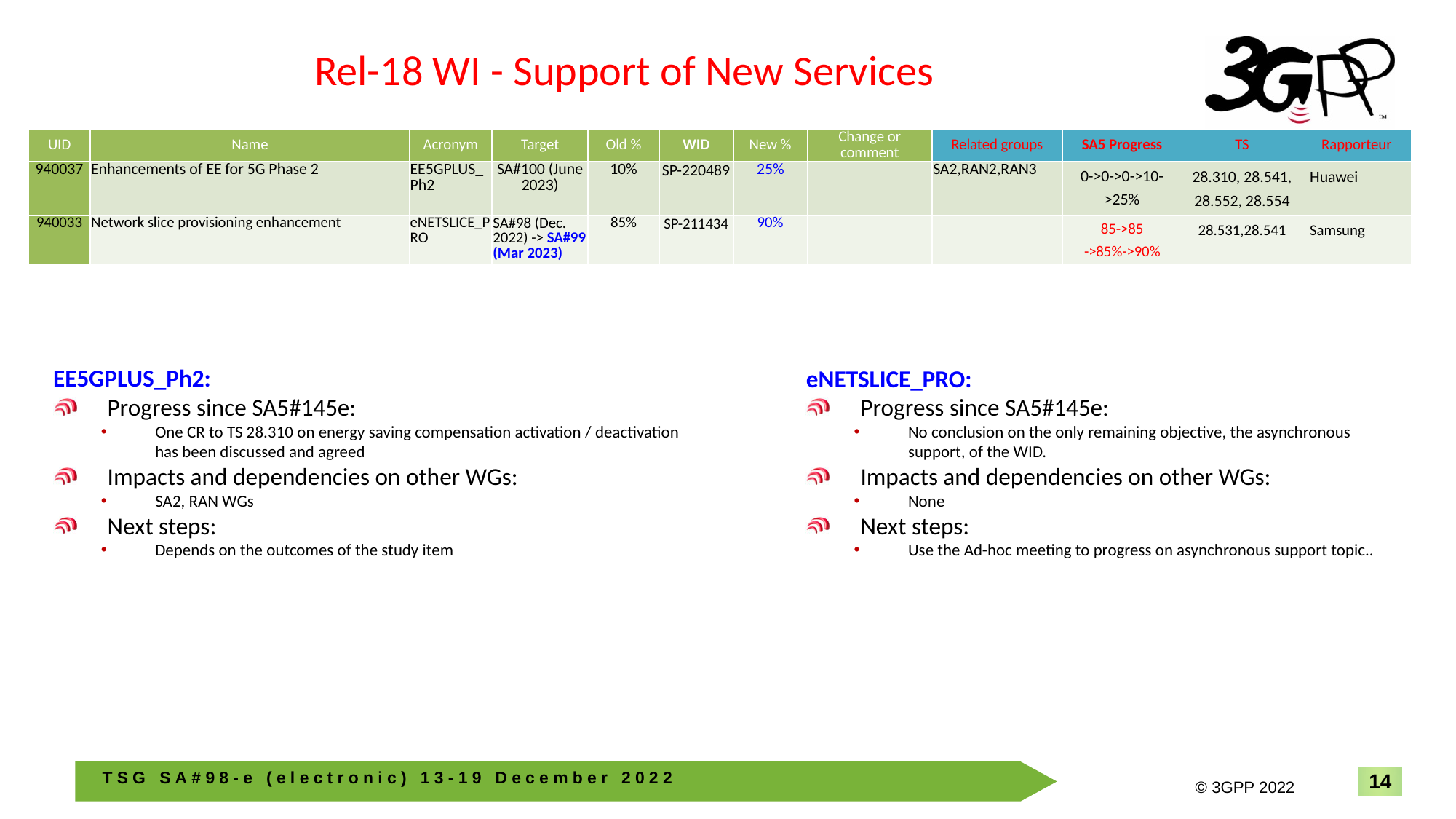

# Rel-18 WI - Support of New Services
| UID | Name | Acronym | Target | Old % | WID | New % | Change or comment | Related groups | SA5 Progress | TS | Rapporteur |
| --- | --- | --- | --- | --- | --- | --- | --- | --- | --- | --- | --- |
| 940037 | Enhancements of EE for 5G Phase 2 | EE5GPLUS\_Ph2 | SA#100 (June 2023) | 10% | SP-220489 | 25% |  | SA2,RAN2,RAN3 | 0->0->0->10->25% | 28.310, 28.541, 28.552, 28.554 | Huawei |
| 940033 | Network slice provisioning enhancement | eNETSLICE\_PRO | SA#98 (Dec. 2022) -> SA#99 (Mar 2023) | 85% | SP-211434 | 90% |  |  | 85->85 ->85%->90% | 28.531,28.541 | Samsung |
EE5GPLUS_Ph2:
Progress since SA5#145e:
One CR to TS 28.310 on energy saving compensation activation / deactivation has been discussed and agreed
Impacts and dependencies on other WGs:
SA2, RAN WGs
Next steps:
Depends on the outcomes of the study item
eNETSLICE_PRO:
Progress since SA5#145e:
No conclusion on the only remaining objective, the asynchronous support, of the WID.
Impacts and dependencies on other WGs:
None
Next steps:
Use the Ad-hoc meeting to progress on asynchronous support topic..